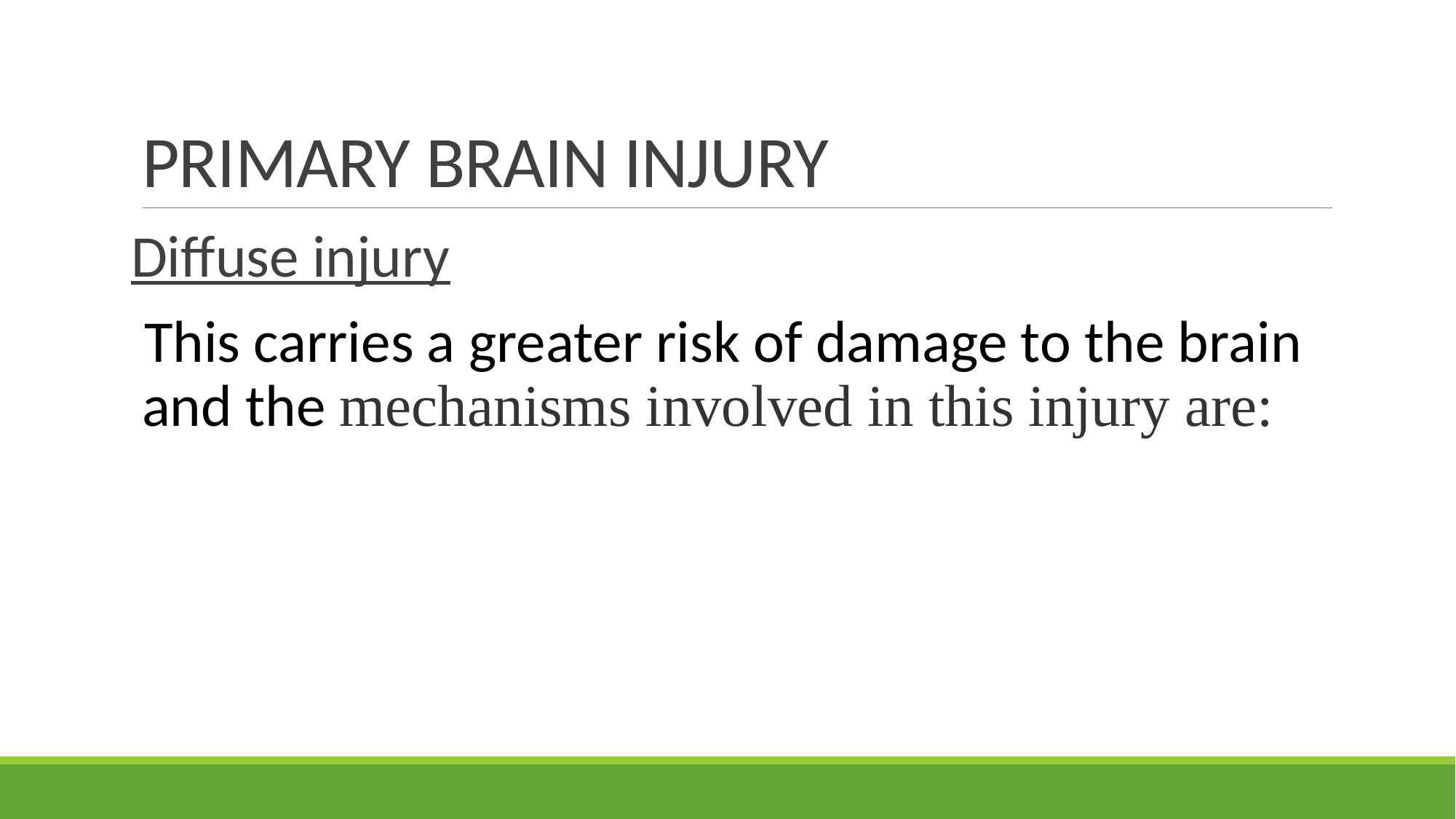

# PRIMARY BRAIN INJURY
Diffuse injury
This carries a greater risk of damage to the brain and the mechanisms involved in this injury are: